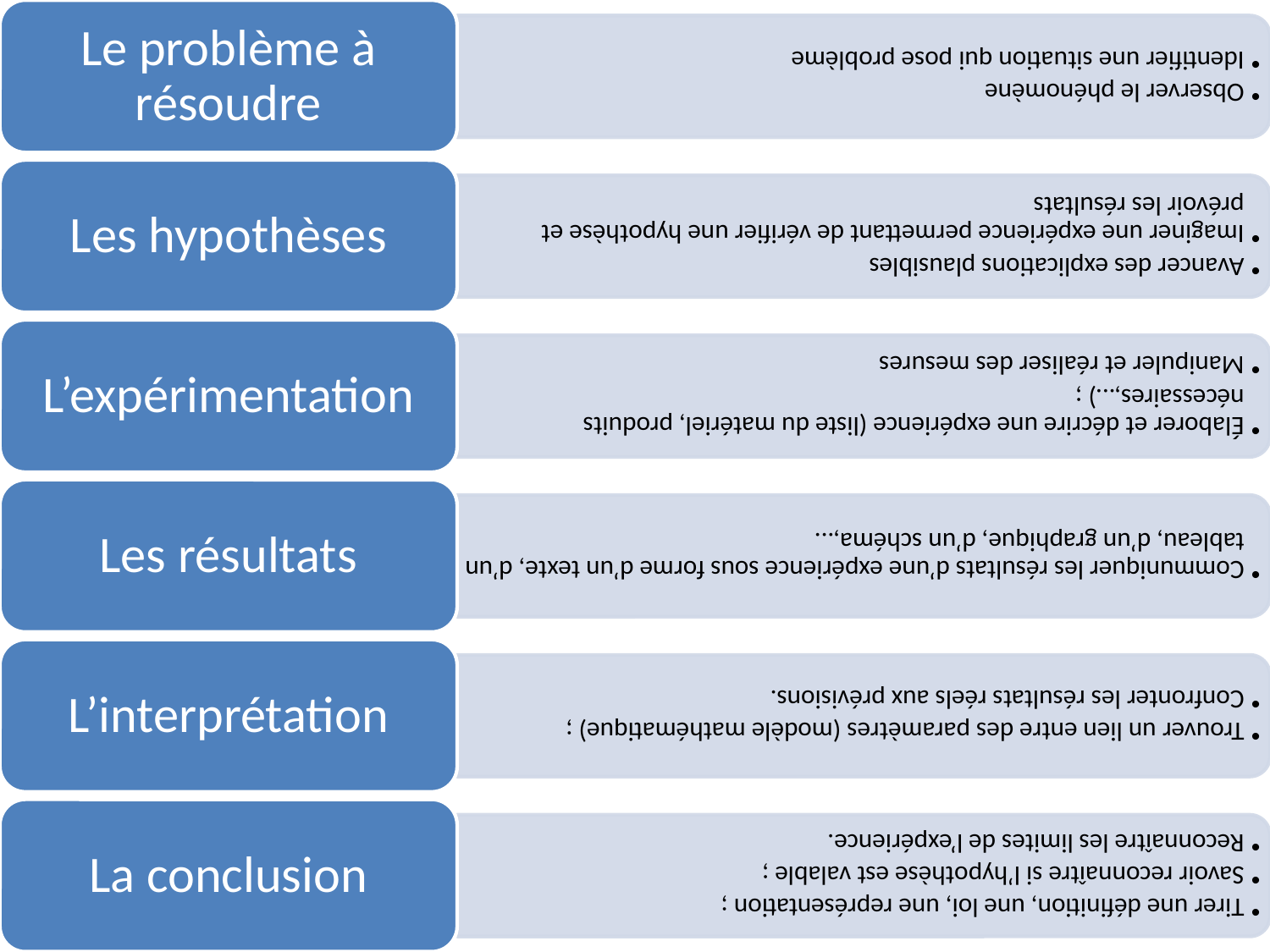

Observer le phénomène
Identifier une situation qui pose problème
Le problème à résoudre
Avancer des explications plausibles
Imaginer une expérience permettant de vérifier une hypothèse et prévoir les résultats
Les hypothèses
Élaborer et décrire une expérience (liste du matériel, produits nécessaires,…) ;
Manipuler et réaliser des mesures
L’expérimentation
Communiquer les résultats d’une expérience sous forme d’un texte, d’un tableau, d’un graphique, d’un schéma,…
Les résultats
Trouver un lien entre des paramètres (modèle mathématique) ;
Confronter les résultats réels aux prévisions.
L’interprétation
Tirer une définition, une loi, une représentation ;
Savoir reconnaître si l’hypothèse est valable ;
Reconnaître les limites de l’expérience.
La conclusion